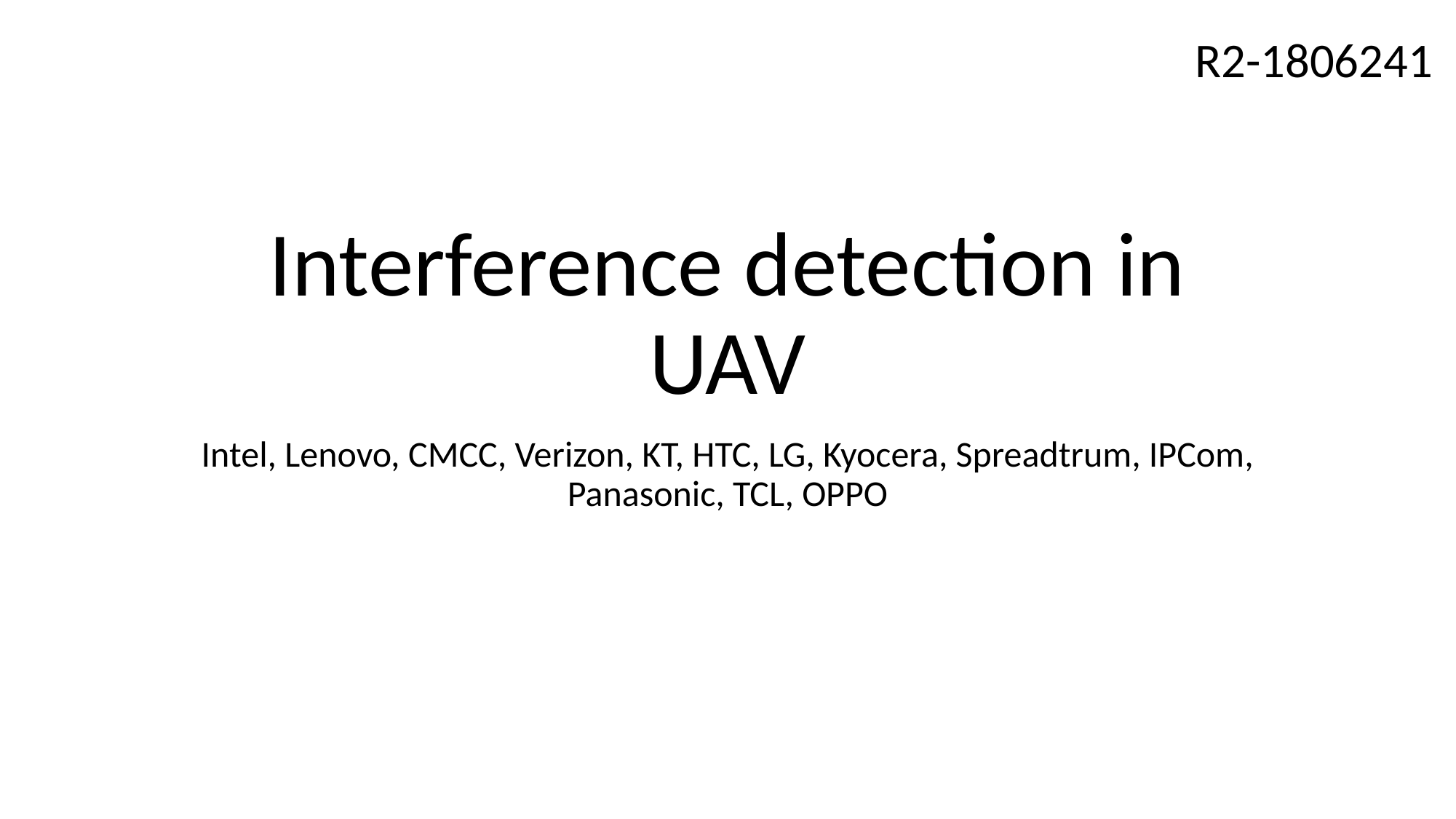

R2-1806241
# Interference detection in UAV
Intel, Lenovo, CMCC, Verizon, KT, HTC, LG, Kyocera, Spreadtrum, IPCom, Panasonic, TCL, OPPO